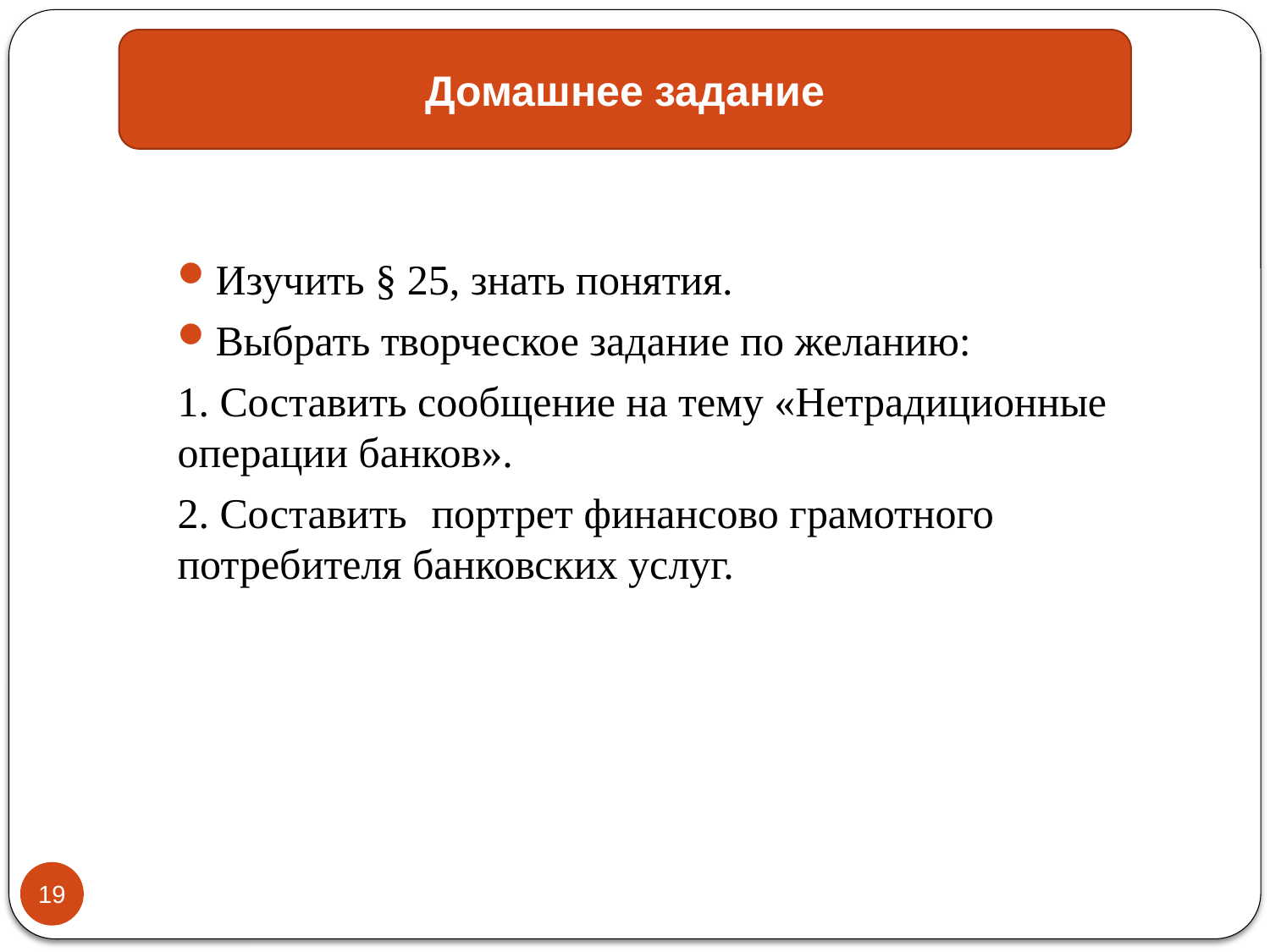

Домашнее задание
Изучить § 25, знать понятия.
Выбрать творческое задание по желанию:
1. Составить сообщение на тему «Нетрадиционные операции банков».
2. Составить	портрет финансово грамотного потребителя банковских услуг.

19